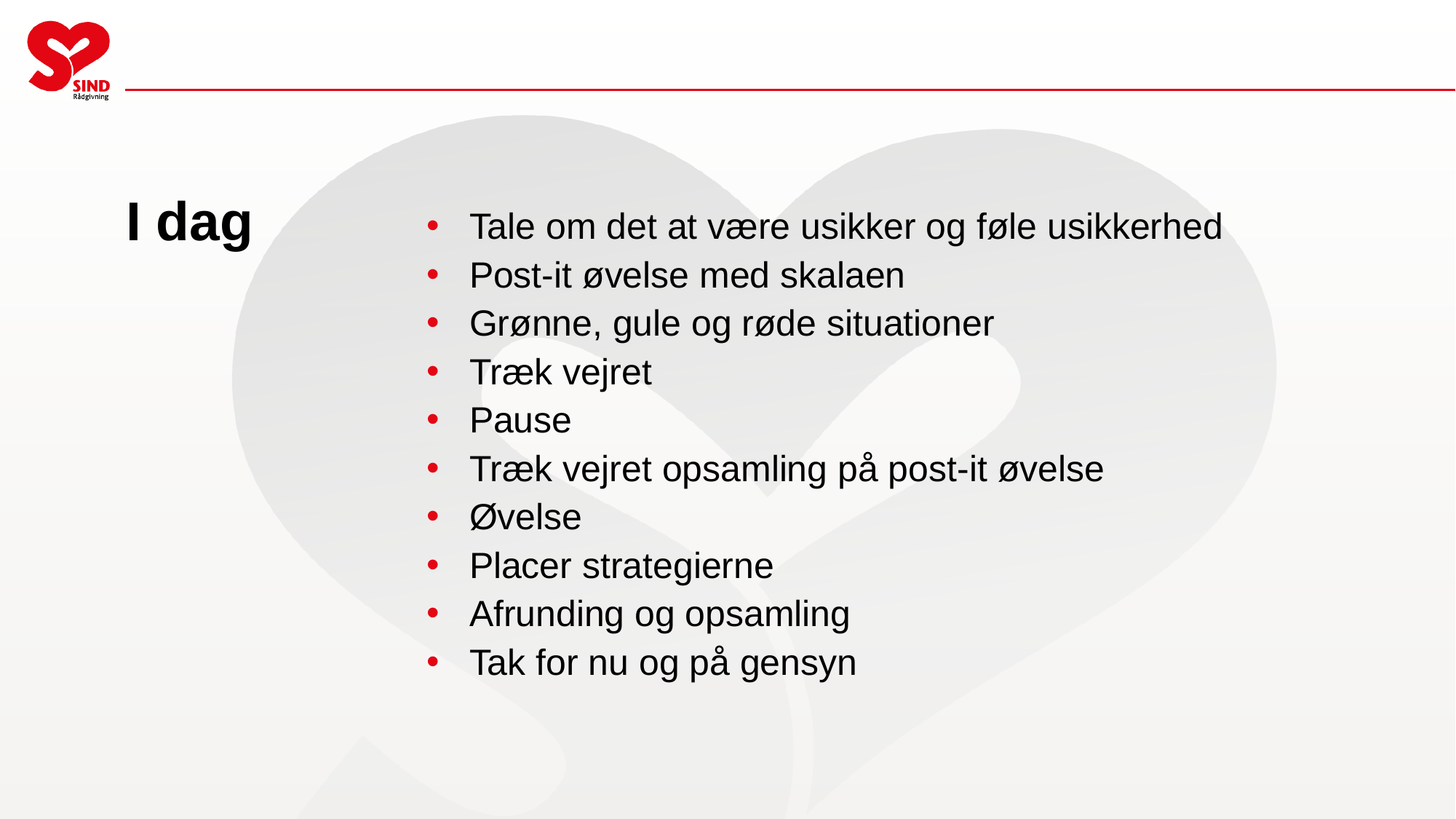

# I dag
Tale om det at være usikker og føle usikkerhed
Post-it øvelse med skalaen
Grønne, gule og røde situationer
Træk vejret
Pause
Træk vejret opsamling på post-it øvelse
Øvelse
Placer strategierne
Afrunding og opsamling
Tak for nu og på gensyn